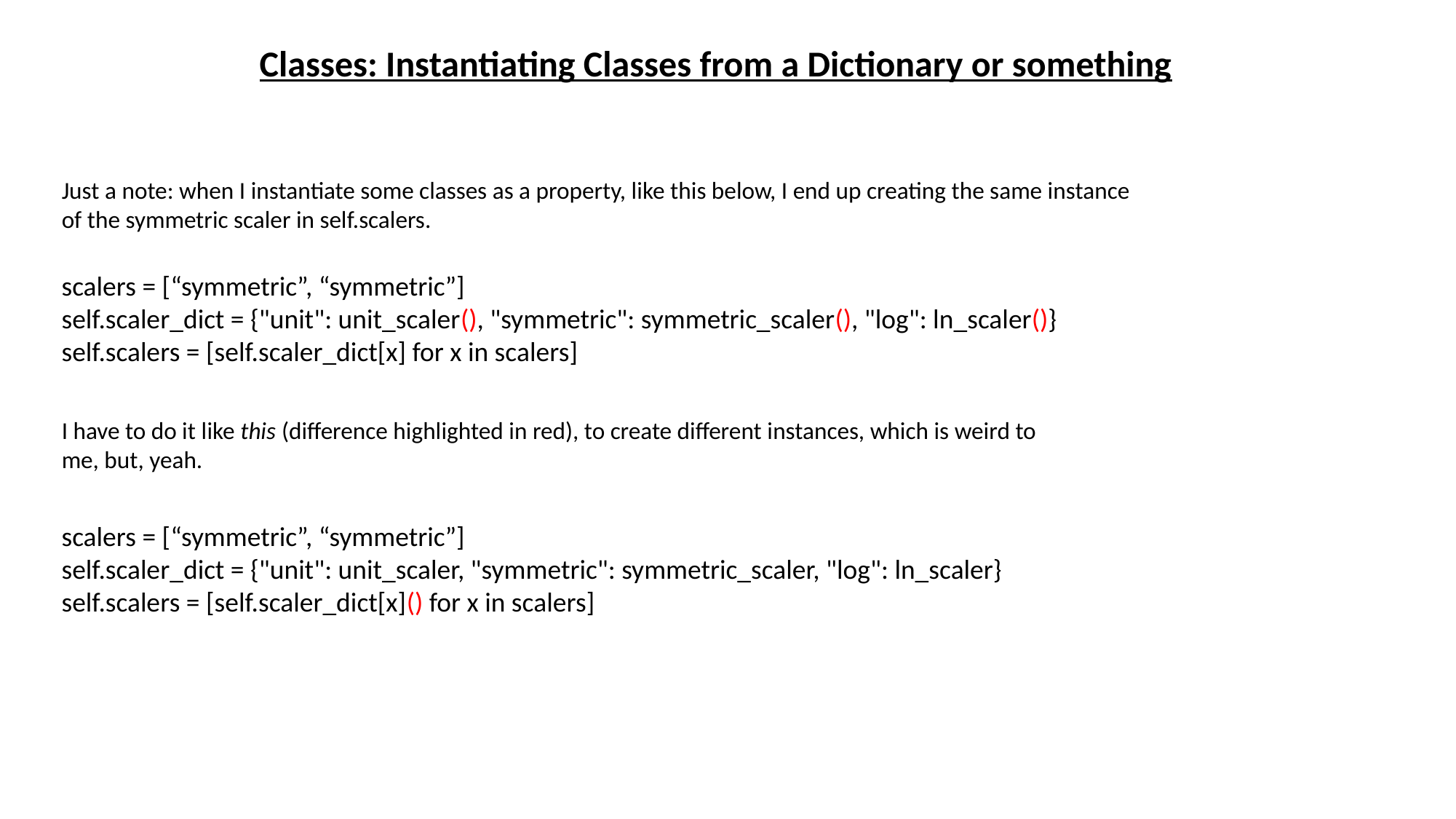

Classes: Instantiating Classes from a Dictionary or something
Just a note: when I instantiate some classes as a property, like this below, I end up creating the same instance of the symmetric scaler in self.scalers.
scalers = [“symmetric”, “symmetric”]
self.scaler_dict = {"unit": unit_scaler(), "symmetric": symmetric_scaler(), "log": ln_scaler()}
self.scalers = [self.scaler_dict[x] for x in scalers]
I have to do it like this (difference highlighted in red), to create different instances, which is weird to me, but, yeah.
scalers = [“symmetric”, “symmetric”]
self.scaler_dict = {"unit": unit_scaler, "symmetric": symmetric_scaler, "log": ln_scaler}
self.scalers = [self.scaler_dict[x]() for x in scalers]